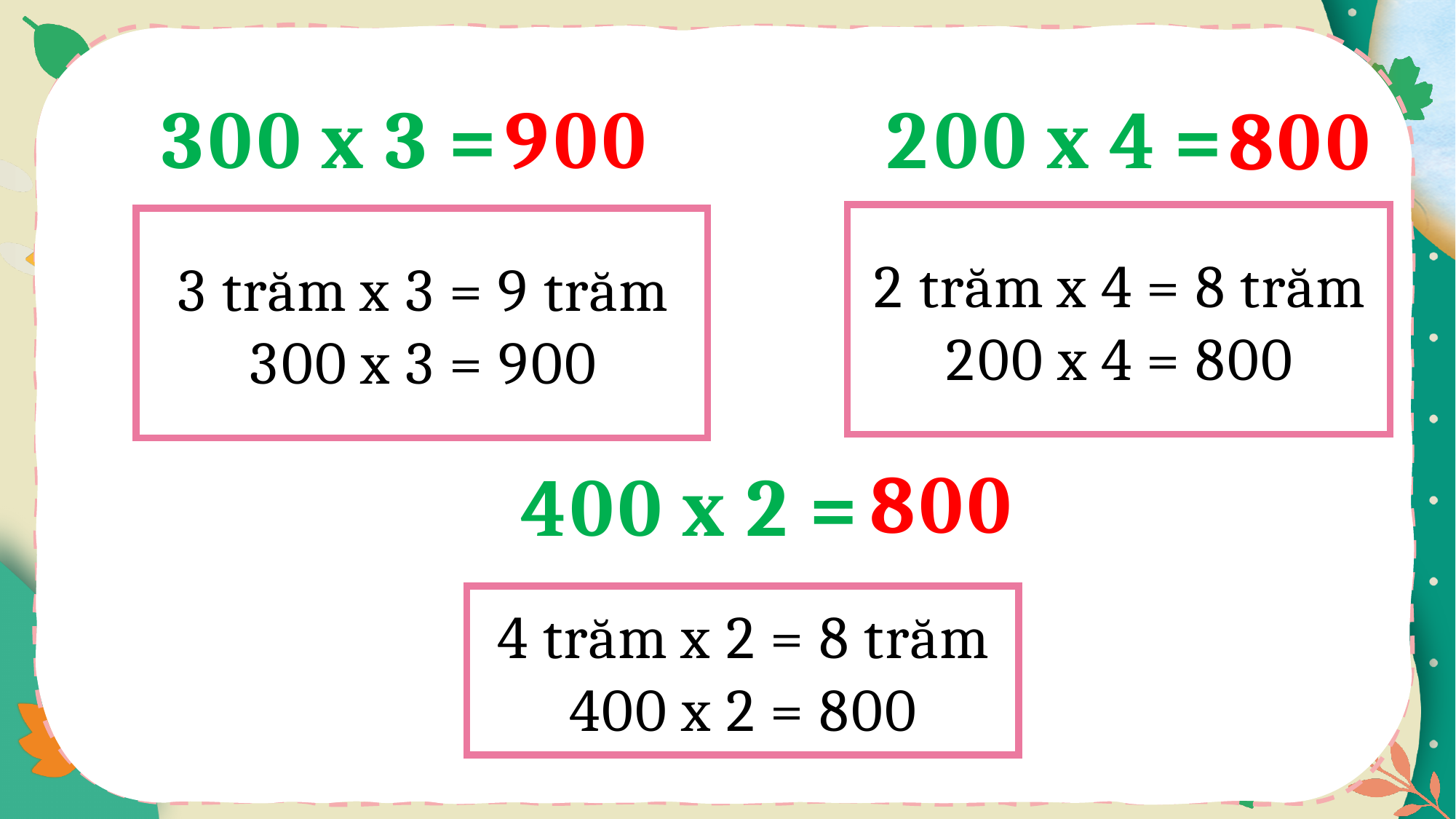

900
800
300 x 3 =
200 x 4 =
2 trăm x 4 = 8 trăm
200 x 4 = 800
3 trăm x 3 = 9 trăm
300 x 3 = 900
800
400 x 2 =
4 trăm x 2 = 8 trăm
400 x 2 = 800